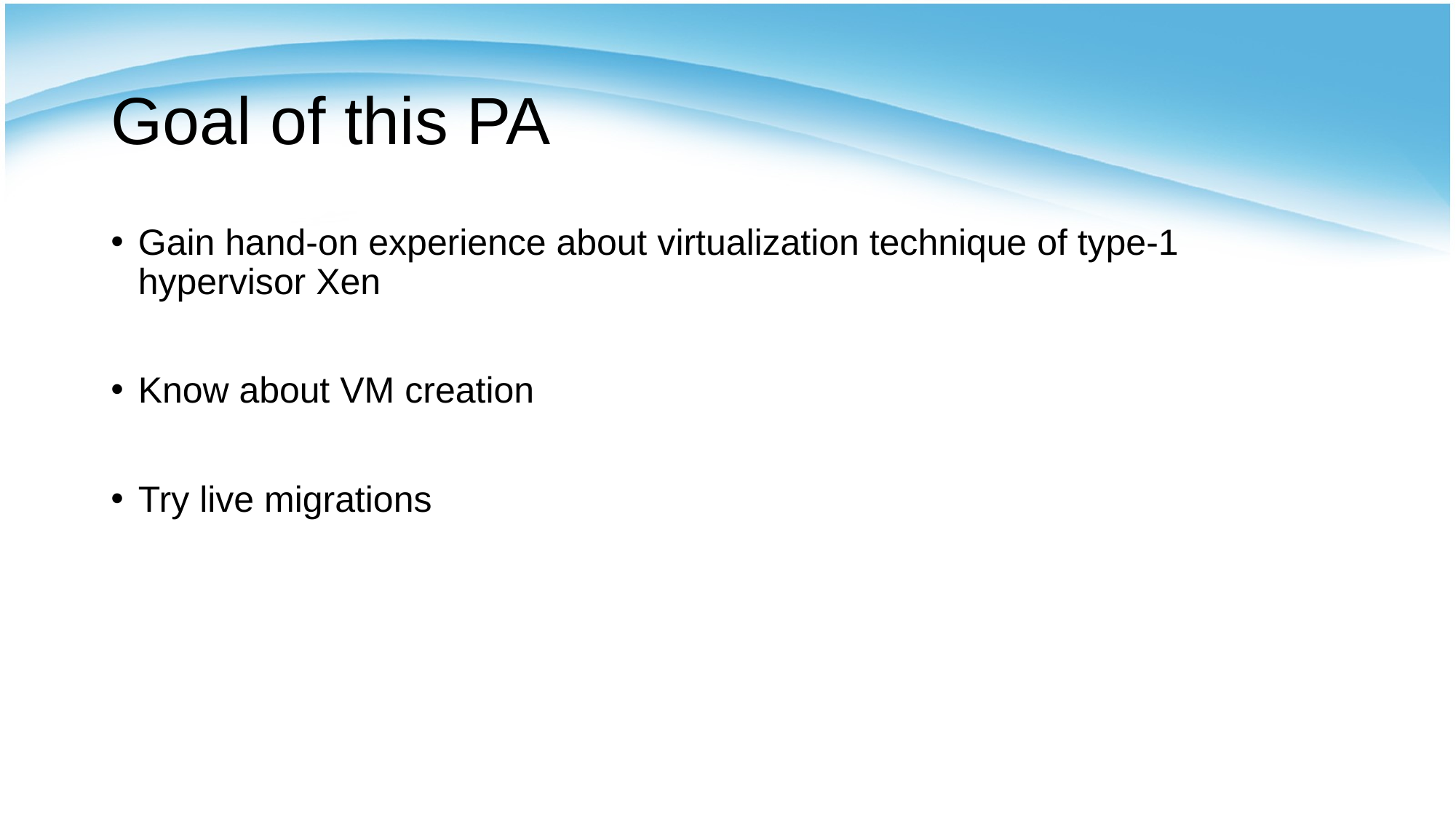

# Goal of this PA
Gain hand-on experience about virtualization technique of type-1 hypervisor Xen

Know about VM creation

Try live migrations